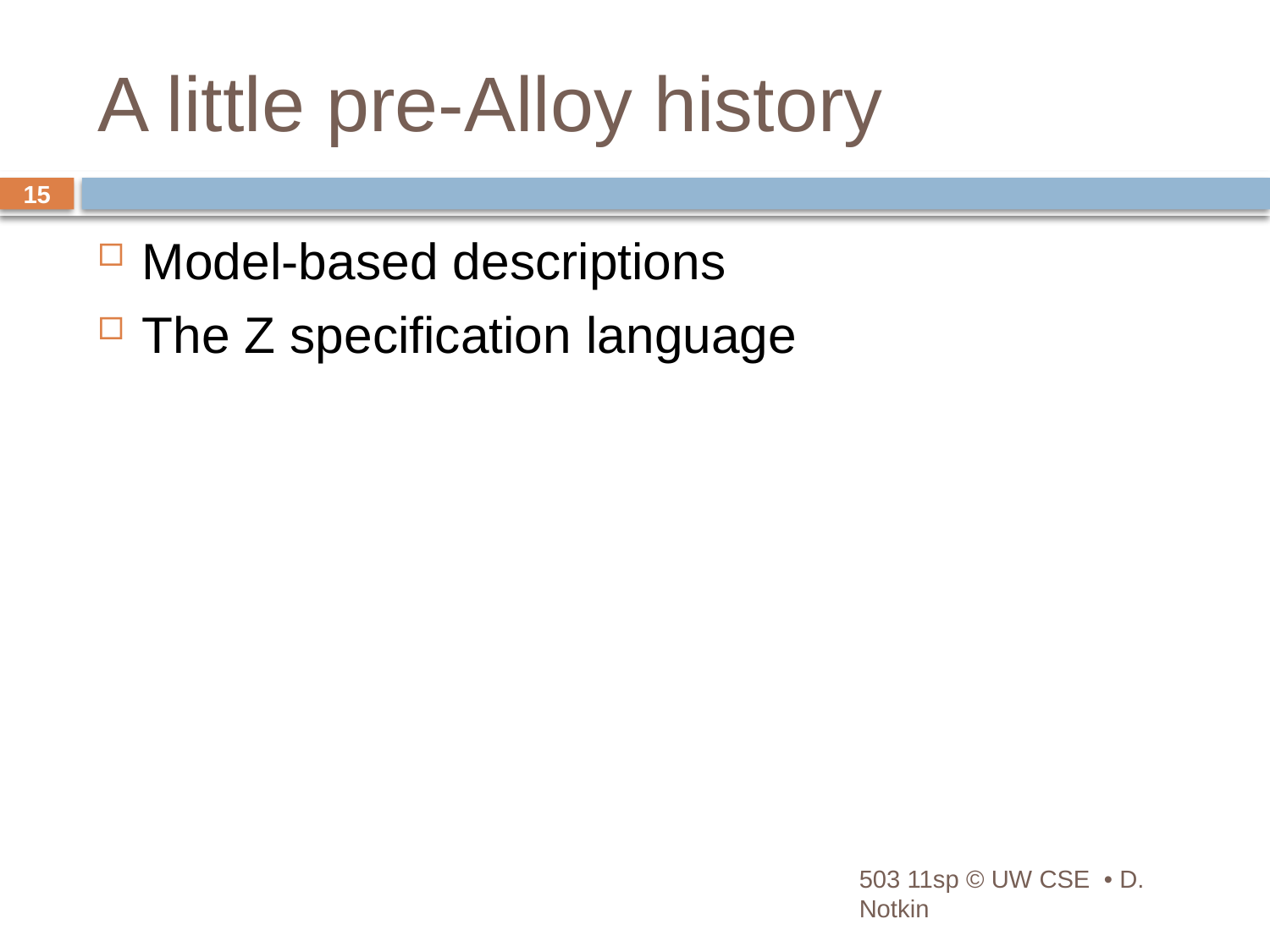

# A little pre-Alloy history
15
Model-based descriptions
The Z specification language
503 11sp © UW CSE  • D. Notkin